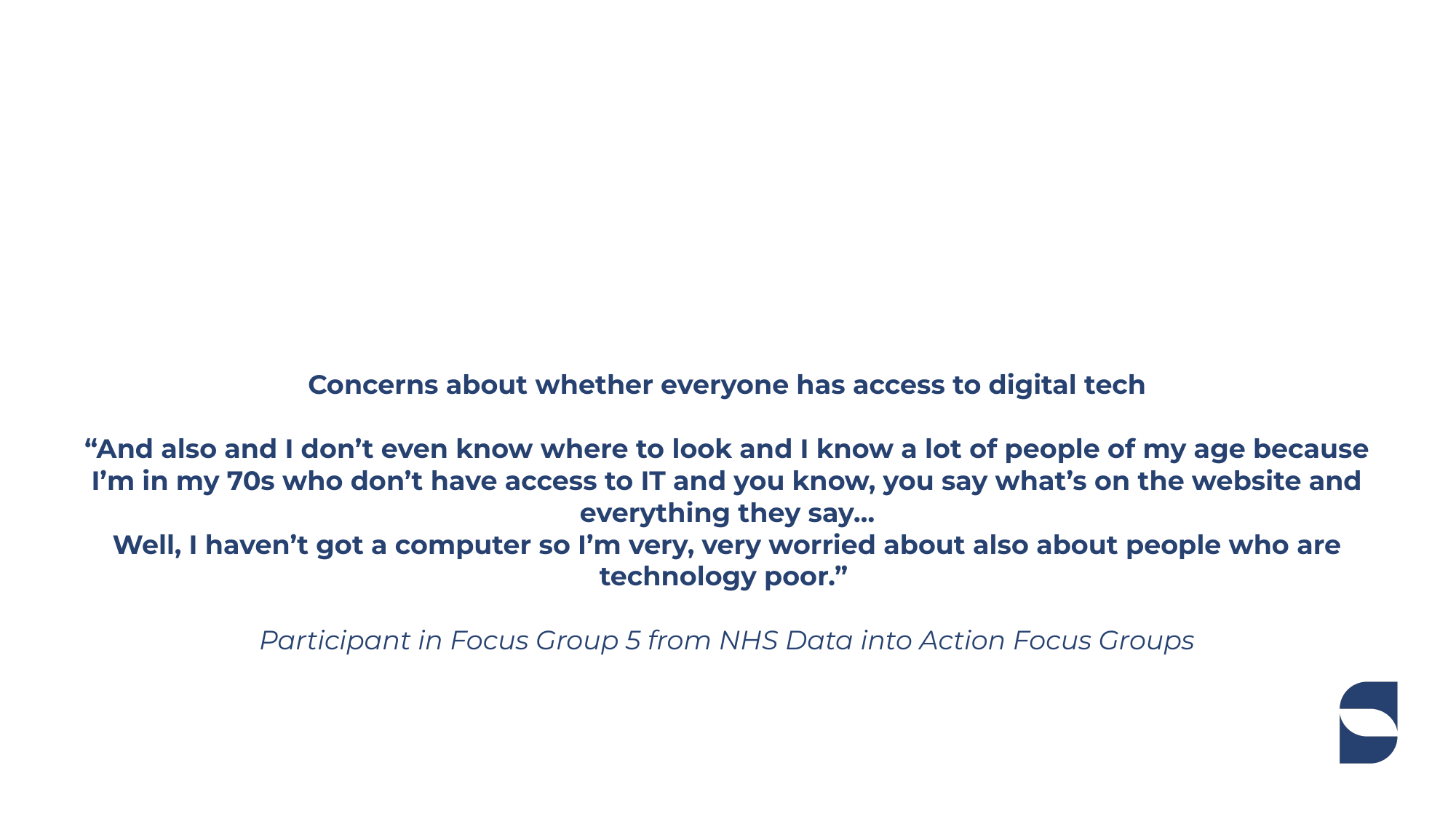

# Concerns about whether everyone has access to digital tech “And also and I don’t even know where to look and I know a lot of people of my age because I’m in my 70s who don’t have access to IT and you know, you say what’s on the website and everything they say… Well, I haven’t got a computer so I’m very, very worried about also about people who are technology poor.” Participant in Focus Group 5 from NHS Data into Action Focus Groups